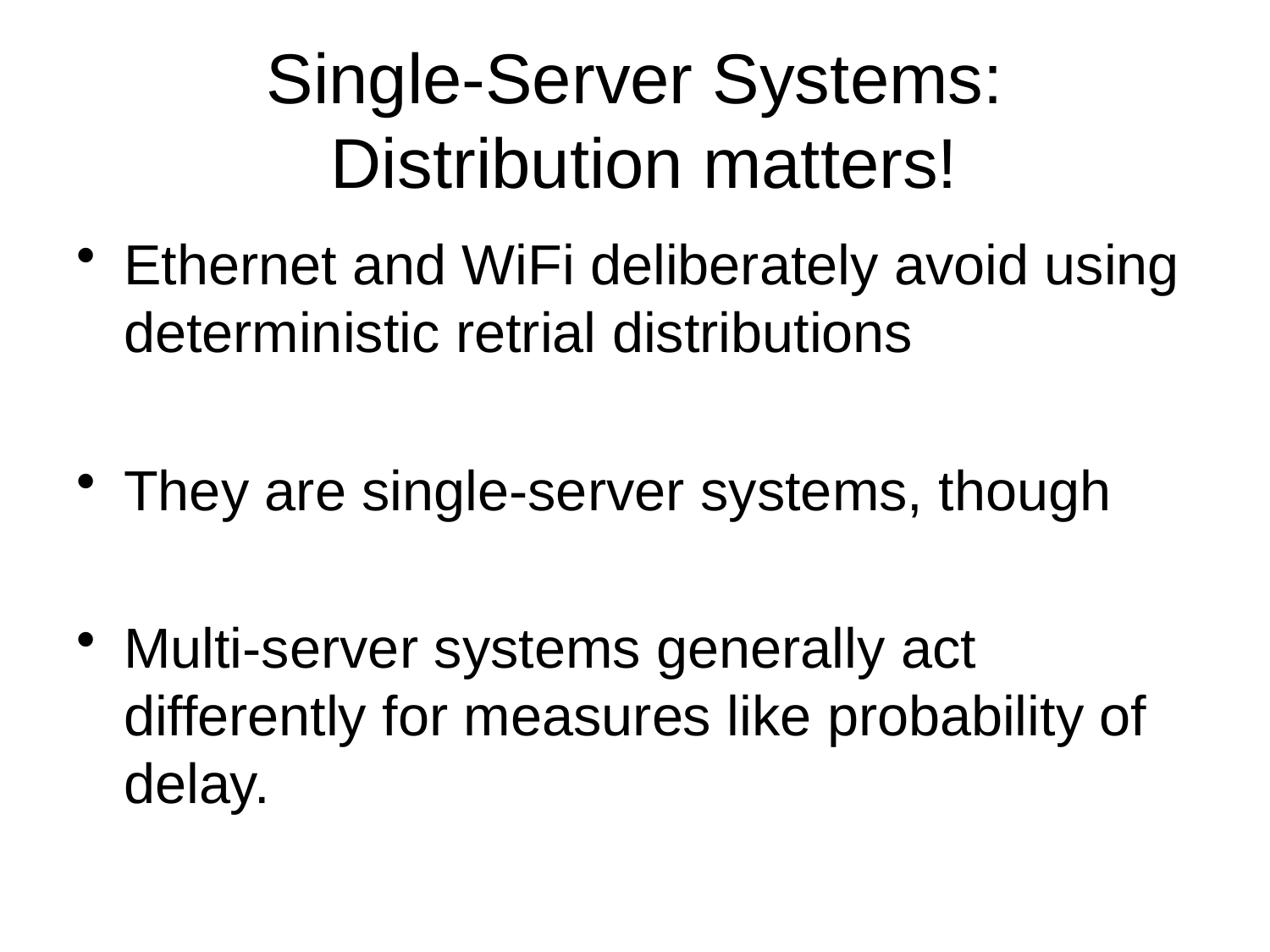

# Single-Server Systems: Distribution matters!
Ethernet and WiFi deliberately avoid using deterministic retrial distributions

They are single-server systems, though

Multi-server systems generally act differently for measures like probability of delay.